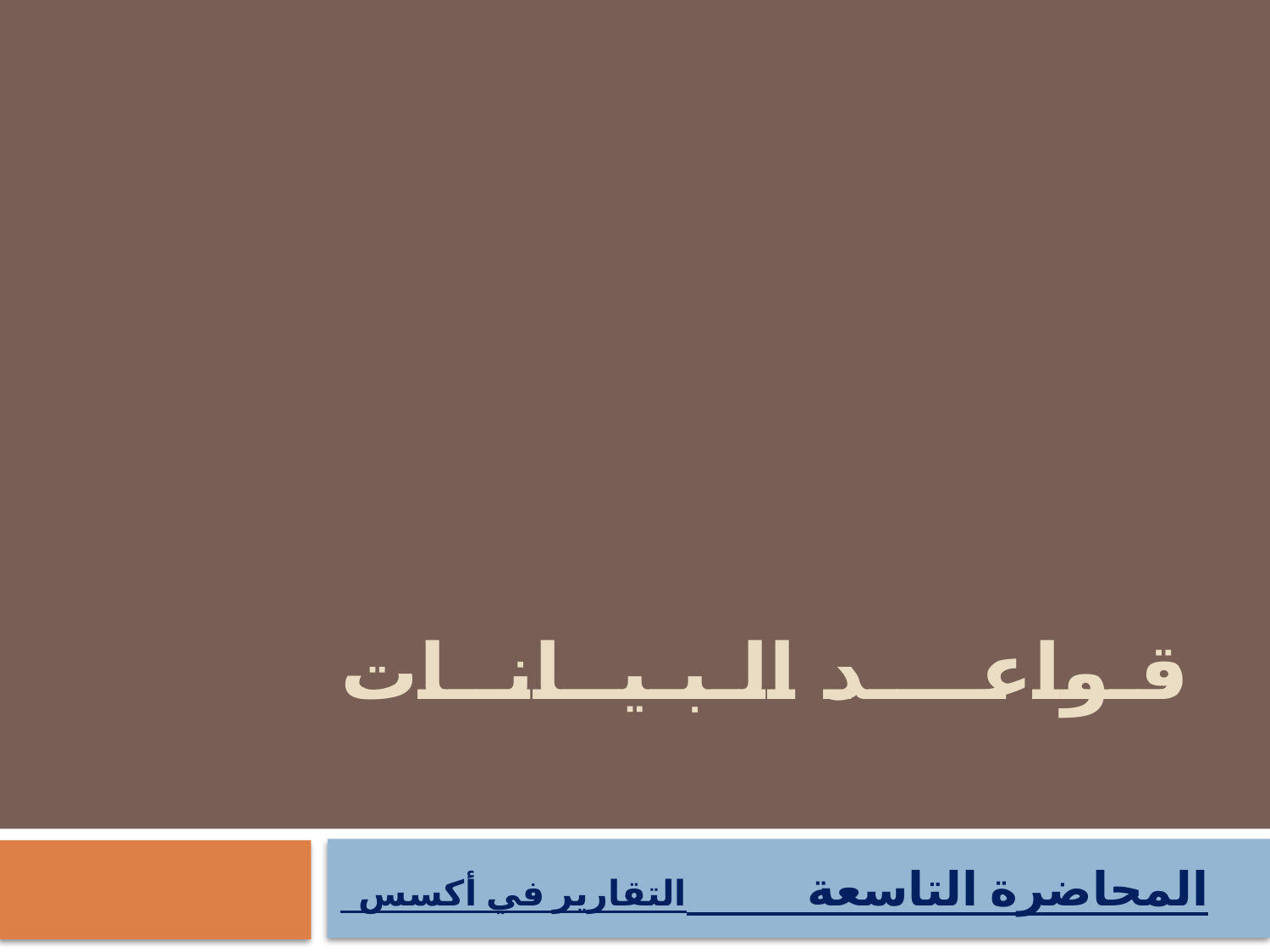

# قـواعــــد الـبـيــانــات
المحاضرة التاسعة          التقارير في أكسس